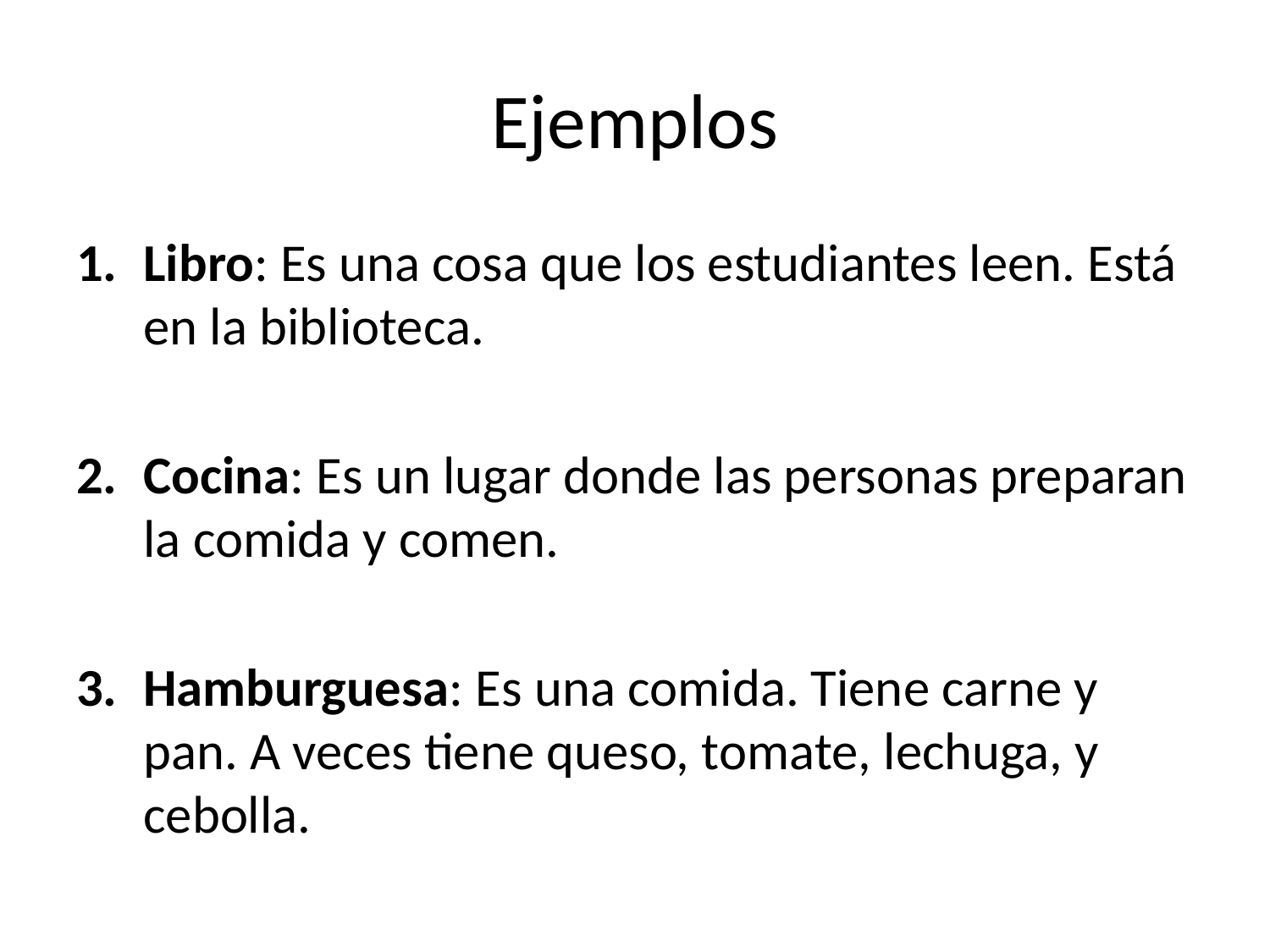

# Ejemplos
Libro: Es una cosa que los estudiantes leen. Está en la biblioteca.

Cocina: Es un lugar donde las personas preparan la comida y comen.

Hamburguesa: Es una comida. Tiene carne y pan. A veces tiene queso, tomate, lechuga, y cebolla.